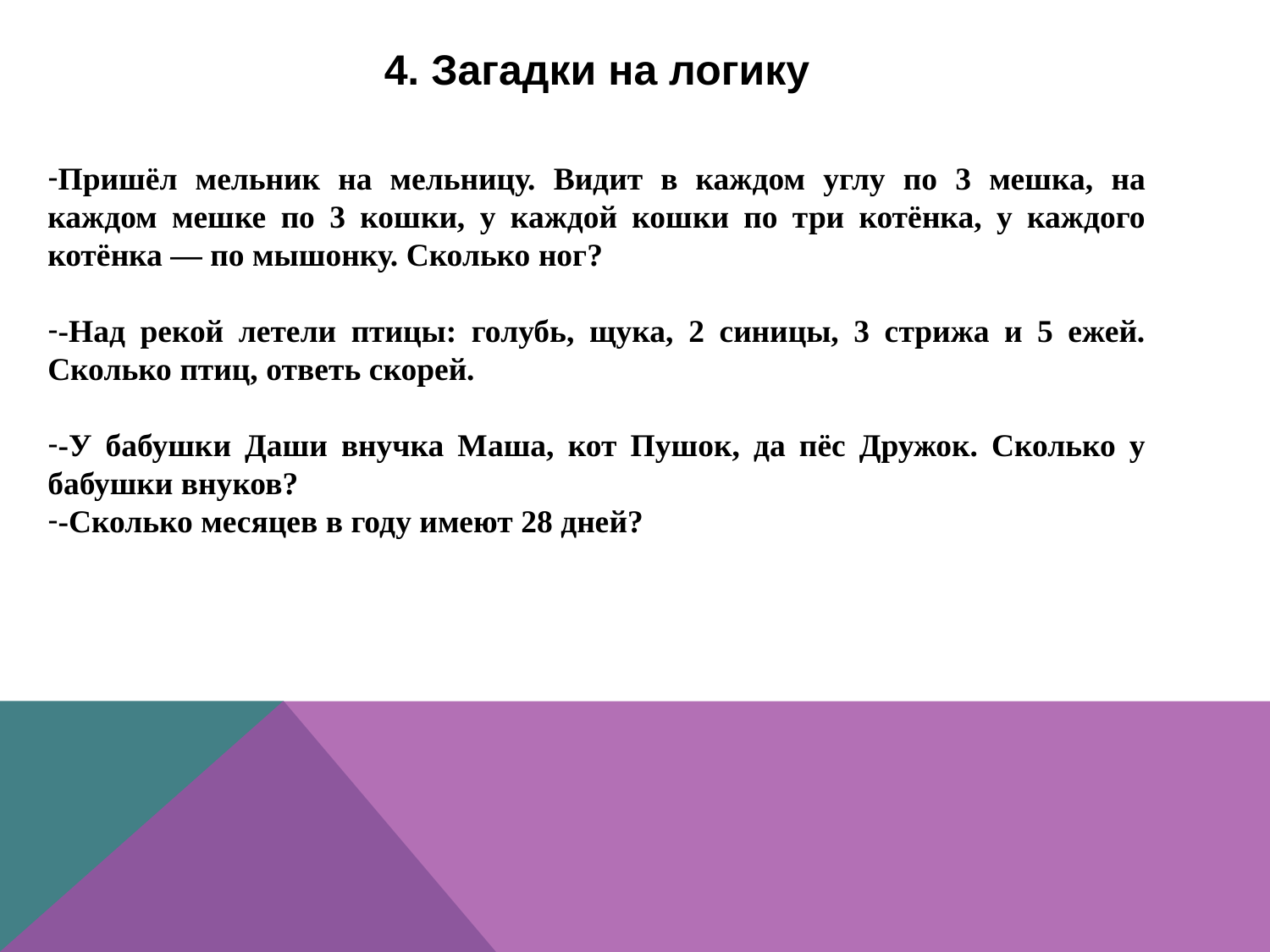

4. Загадки на логику

Пришёл мельник на мельницу. Видит в каждом углу по 3 мешка, на каждом мешке по 3 кошки, у каждой кошки по три котёнка, у каждого котёнка — по мышонку. Сколько ног?

-Над рекой летели птицы: голубь, щука, 2 синицы, 3 стрижа и 5 ежей. Сколько птиц, ответь скорей.

-У бабушки Даши внучка Маша, кот Пушок, да пёс Дружок. Сколько у бабушки внуков?
-Сколько месяцев в году имеют 28 дней?